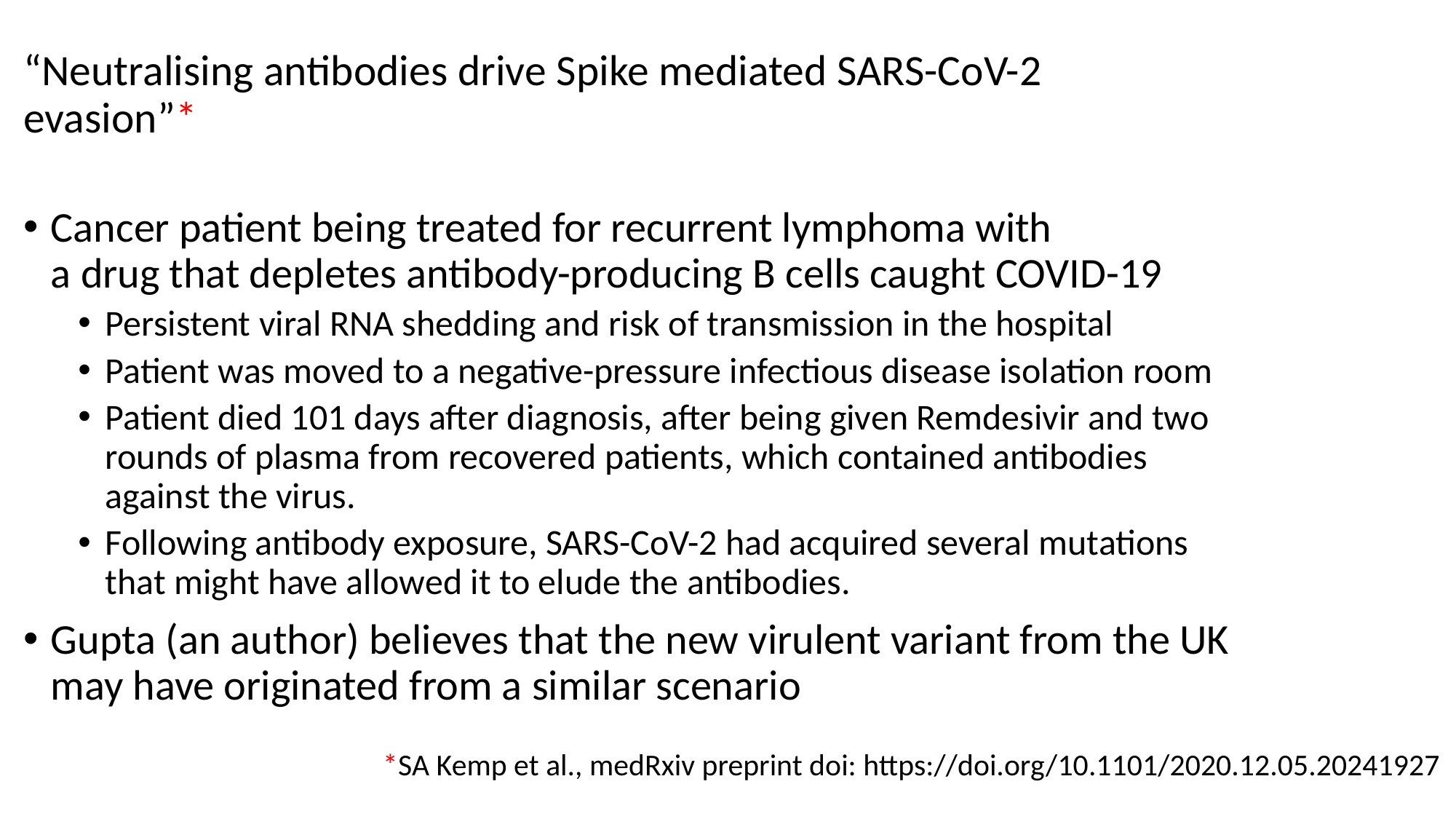

# “Neutralising antibodies drive Spike mediated SARS-CoV-2 evasion”*
Cancer patient being treated for recurrent lymphoma with                    a drug that depletes antibody-producing B cells caught COVID-19
Persistent viral RNA shedding and risk of transmission in the hospital
Patient was moved to a negative-pressure infectious disease isolation room
Patient died 101 days after diagnosis, after being given Remdesivir and two rounds of plasma from recovered patients, which contained antibodies against the virus.
Following antibody exposure, SARS-CoV-2 had acquired several mutations that might have allowed it to elude the antibodies.
Gupta (an author) believes that the new virulent variant from the UK may have originated from a similar scenario
*SA Kemp et al., medRxiv preprint doi: https://doi.org/10.1101/2020.12.05.20241927